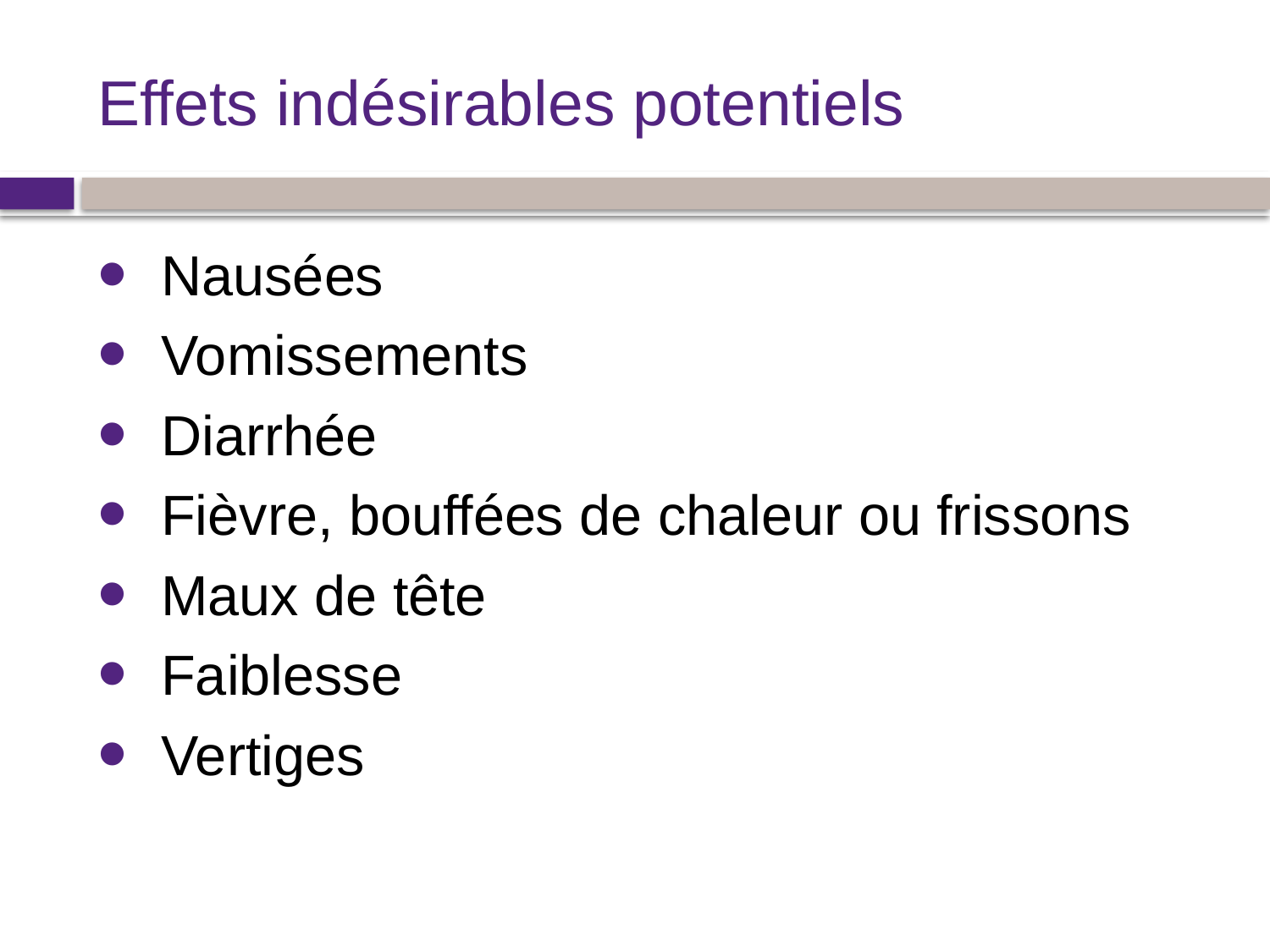

# Effets indésirables potentiels
Nausées
Vomissements
Diarrhée
Fièvre, bouffées de chaleur ou frissons
Maux de tête
Faiblesse
Vertiges